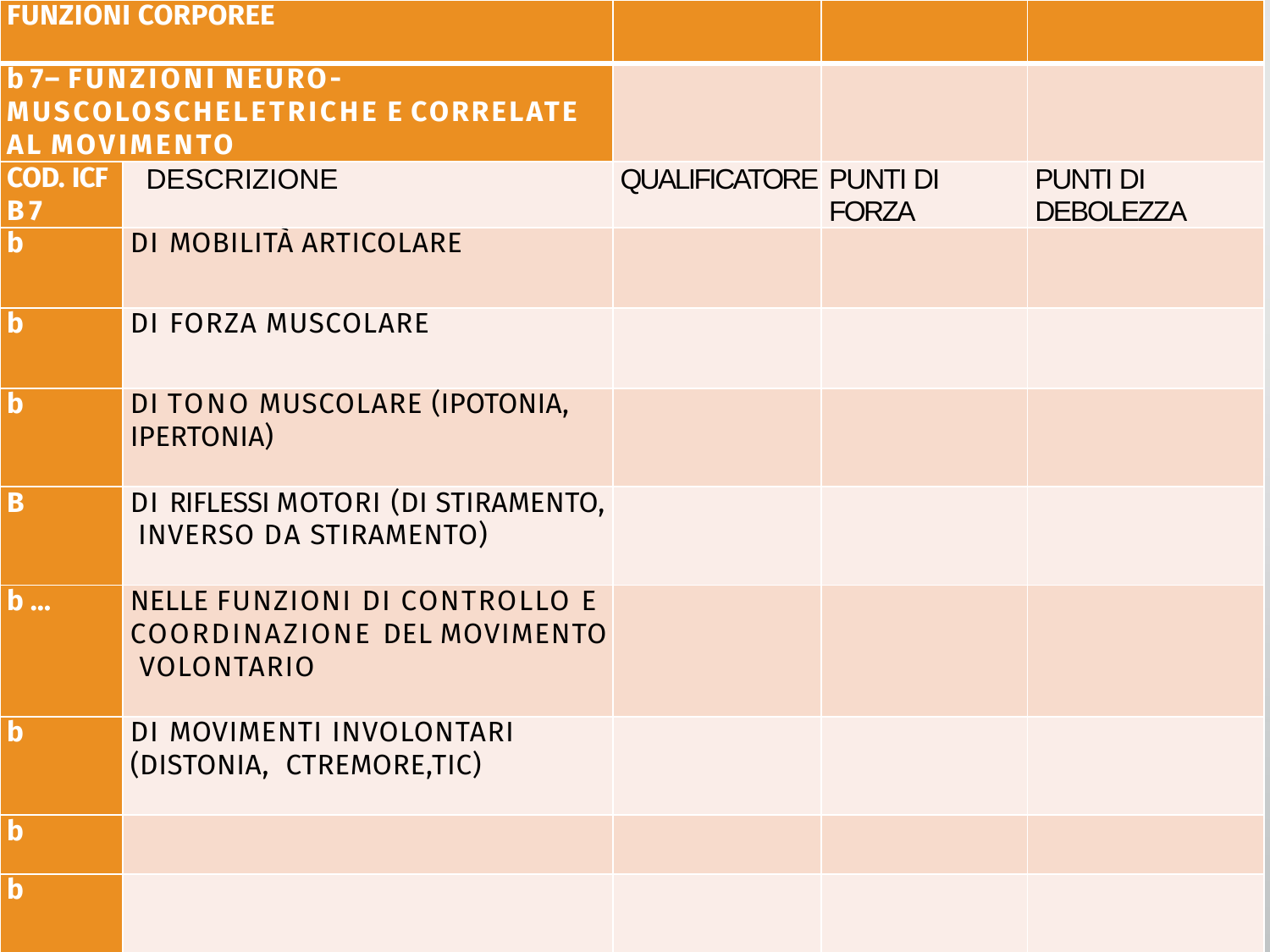

| FUNZIONI CORPOREE |  |  |  |  |
| --- | --- | --- | --- | --- |
| b 7– FUNZIONI NEURO-MUSCOLOSCHELETRICHE E CORRELATE AL MOVIMENTO |  |  |  |  |
| COD. ICF B 7 | DESCRIZIONE | QUALIFICATORE | PUNTI DI FORZA | PUNTI DI DEBOLEZZA |
| b | DI MOBILITÀ ARTICOLARE |  |  |  |
| b | DI FORZA MUSCOLARE |  |  |  |
| b | DI TONO MUSCOLARE (IPOTONIA, IPERTONIA) |  |  |  |
| B | DI RIFLESSI MOTORI (DI STIRAMENTO, INVERSO DA STIRAMENTO) |  |  |  |
| b … | NELLE FUNZIONI DI CONTROLLO E COORDINAZIONE DEL MOVIMENTO VOLONTARIO |  |  |  |
| b | DI MOVIMENTI INVOLONTARI (DISTONIA, CTREMORE,TIC) |  |  |  |
| b |  |  |  |  |
| b |  |  |  |  |